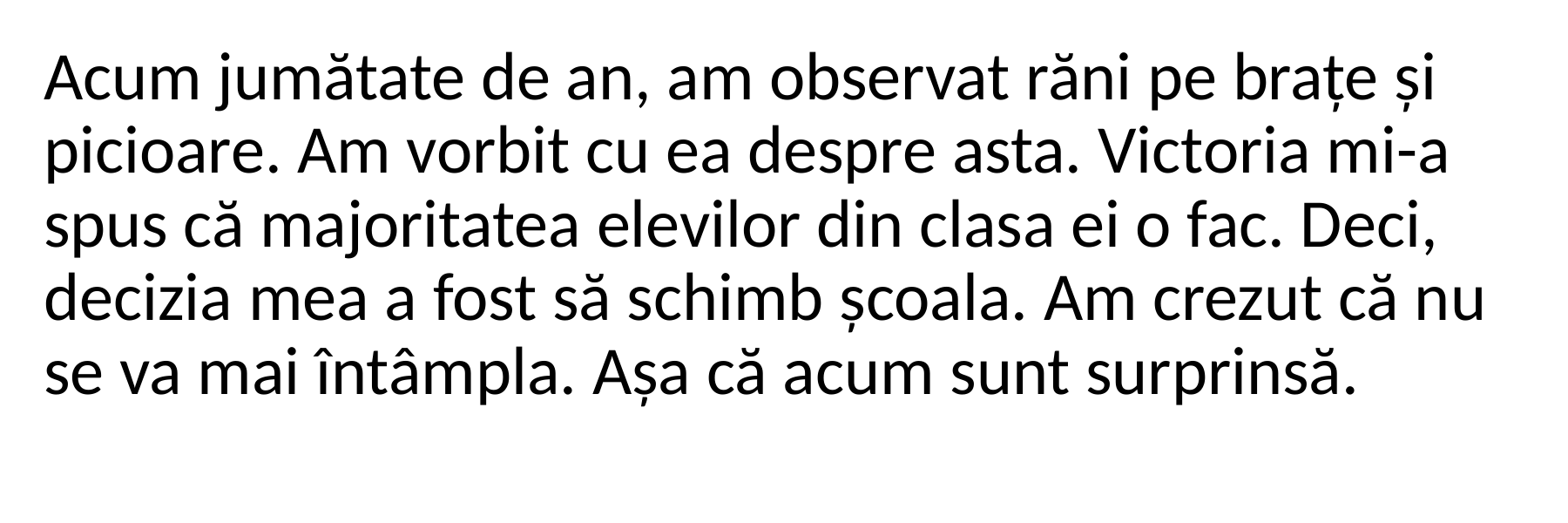

Acum jumătate de an, am observat răni pe brațe și picioare. Am vorbit cu ea despre asta. Victoria mi-a spus că majoritatea elevilor din clasa ei o fac. Deci, decizia mea a fost să schimb școala. Am crezut că nu se va mai întâmpla. Așa că acum sunt surprinsă.